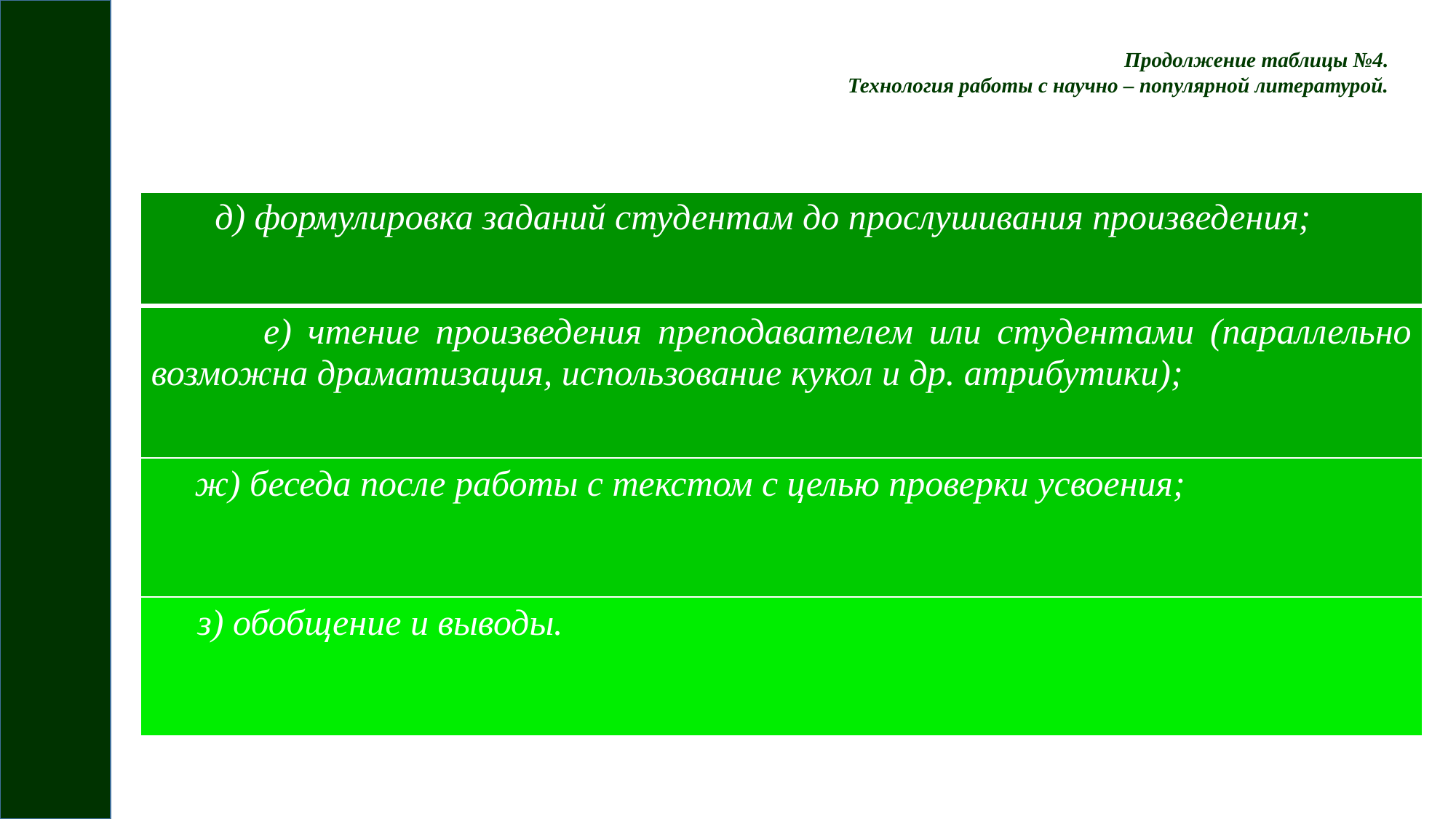

Продолжение таблицы №4.
Технология работы с научно – популярной литературой.

| д) формулировка заданий студентам до прослушивания произведения; |
| --- |
| е) чтение произведения преподавателем или студентами (параллельно возможна драматизация, использование кукол и др. атрибутики); |
| ж) беседа после работы с текстом с целью проверки усвоения; |
| з) обобщение и выводы. |